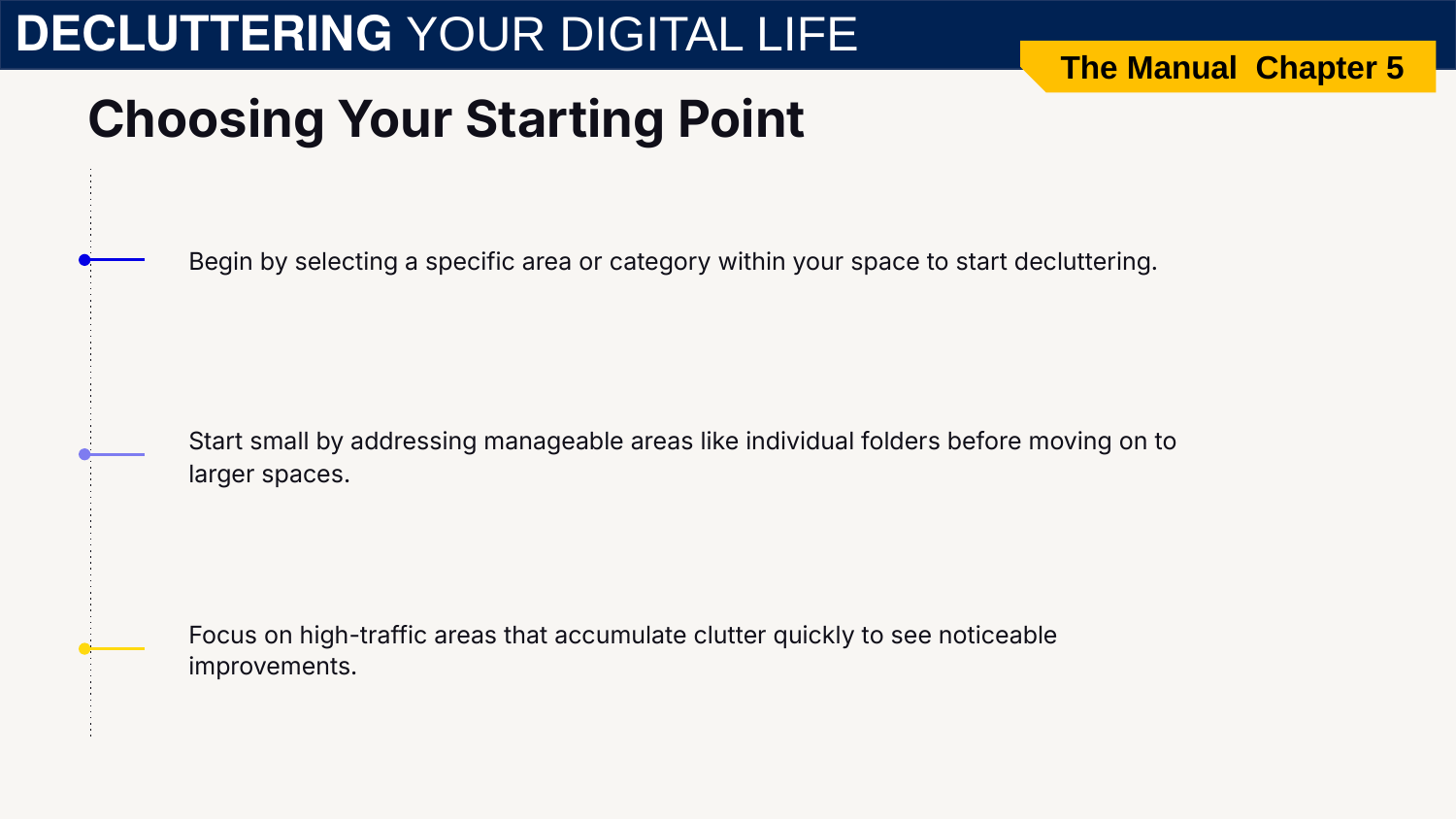

DECLUTTERING YOUR DIGITAL LIFE
The Manual  Chapter 5

# Choosing Your Starting Point
Begin by selecting a specific area or category within your space to start decluttering.
Start small by addressing manageable areas like individual folders before moving on to larger spaces.
Focus on high-traffic areas that accumulate clutter quickly to see noticeable improvements.